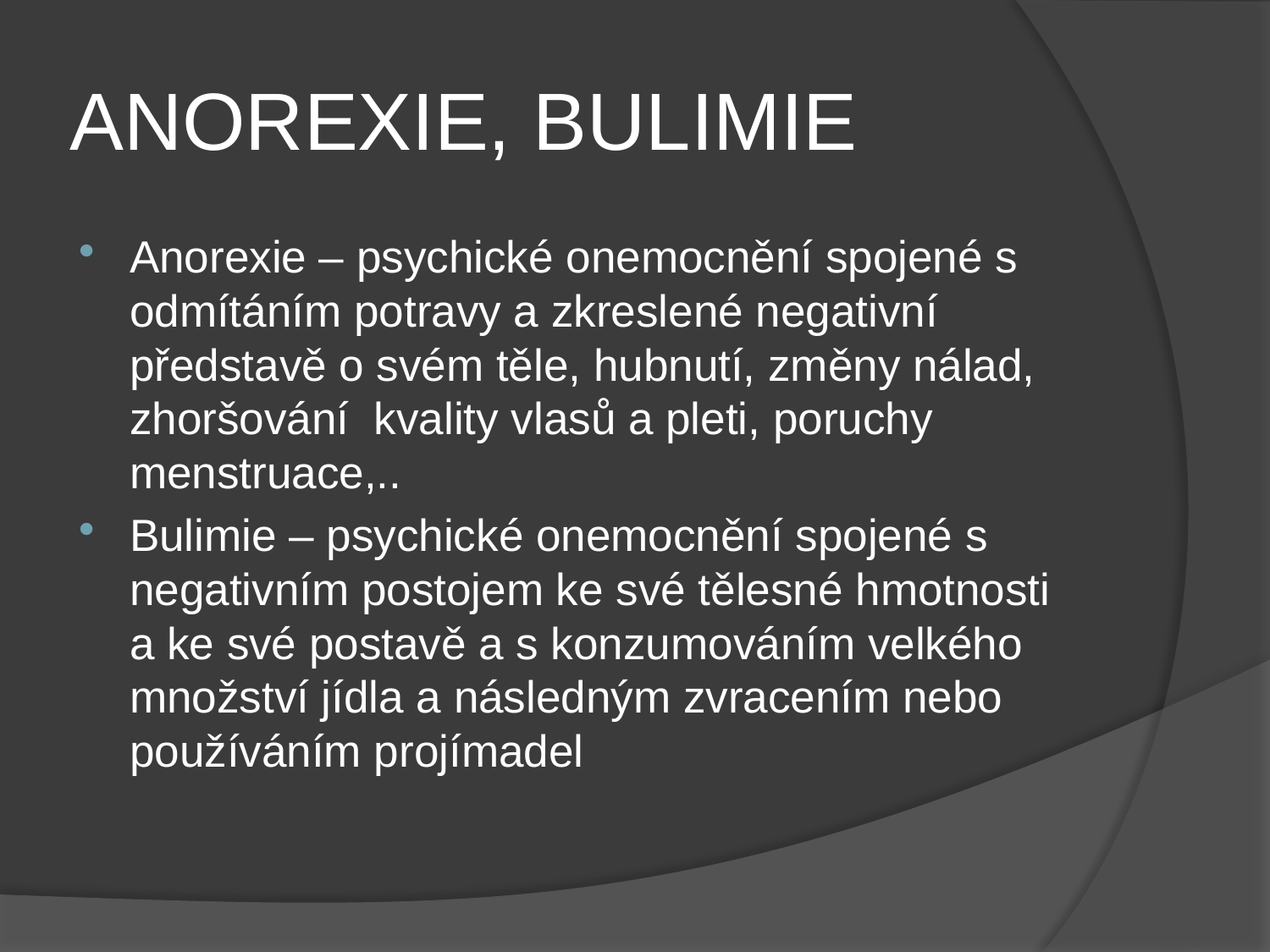

# ANOREXIE, BULIMIE
Anorexie – psychické onemocnění spojené s odmítáním potravy a zkreslené negativní představě o svém těle, hubnutí, změny nálad, zhoršování  kvality vlasů a pleti, poruchy menstruace,..
Bulimie – psychické onemocnění spojené s negativním postojem ke své tělesné hmotnosti a ke své postavě a s konzumováním velkého množství jídla a následným zvracením nebo používáním projímadel